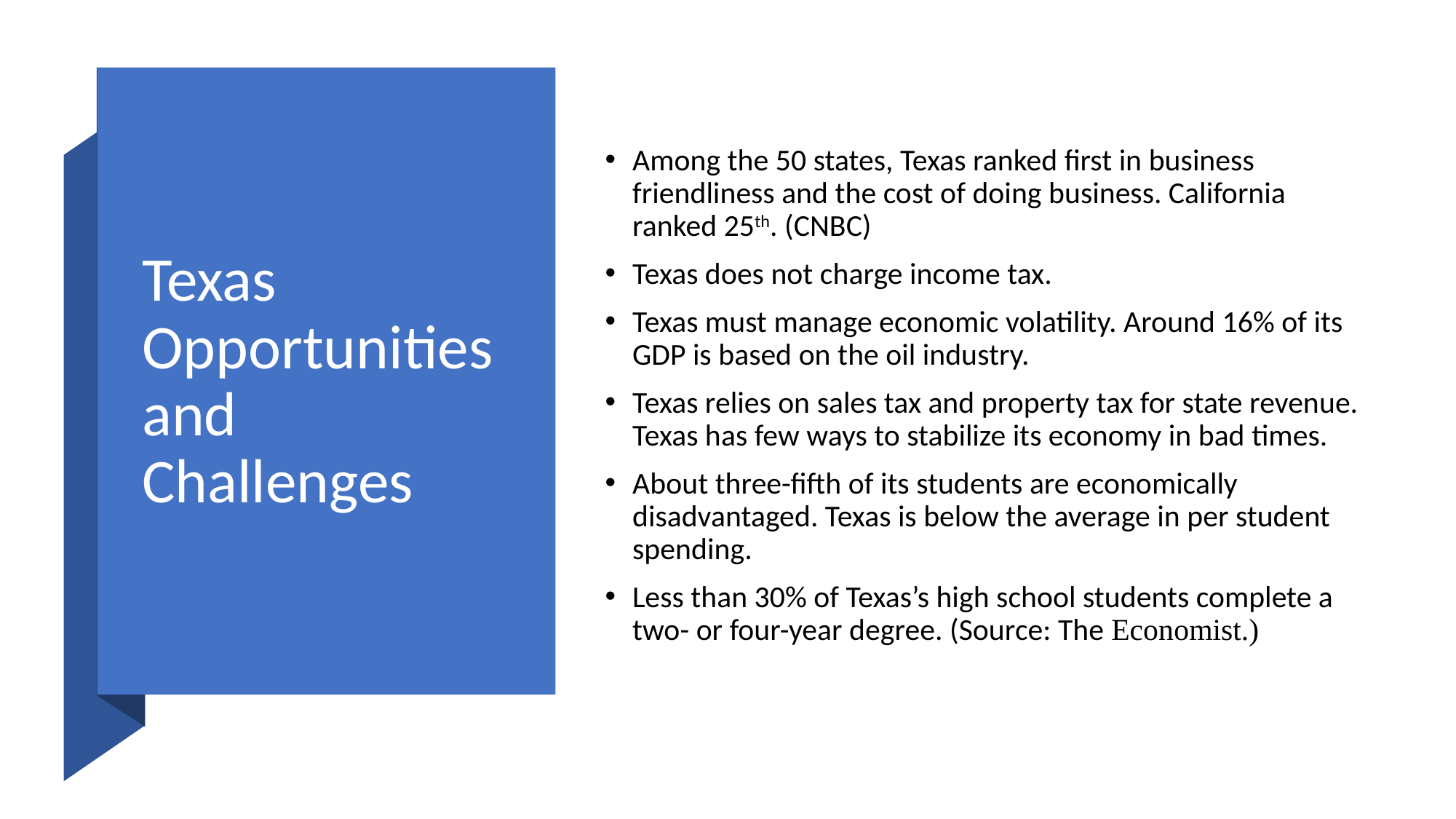

# Texas Opportunities and Challenges
Among the 50 states, Texas ranked first in business friendliness and the cost of doing business. California ranked 25th. (CNBC)
Texas does not charge income tax.
Texas must manage economic volatility. Around 16% of its GDP is based on the oil industry.
Texas relies on sales tax and property tax for state revenue. Texas has few ways to stabilize its economy in bad times.
About three-fifth of its students are economically disadvantaged. Texas is below the average in per student spending.
Less than 30% of Texas’s high school students complete a two- or four-year degree. (Source: The Economist.)